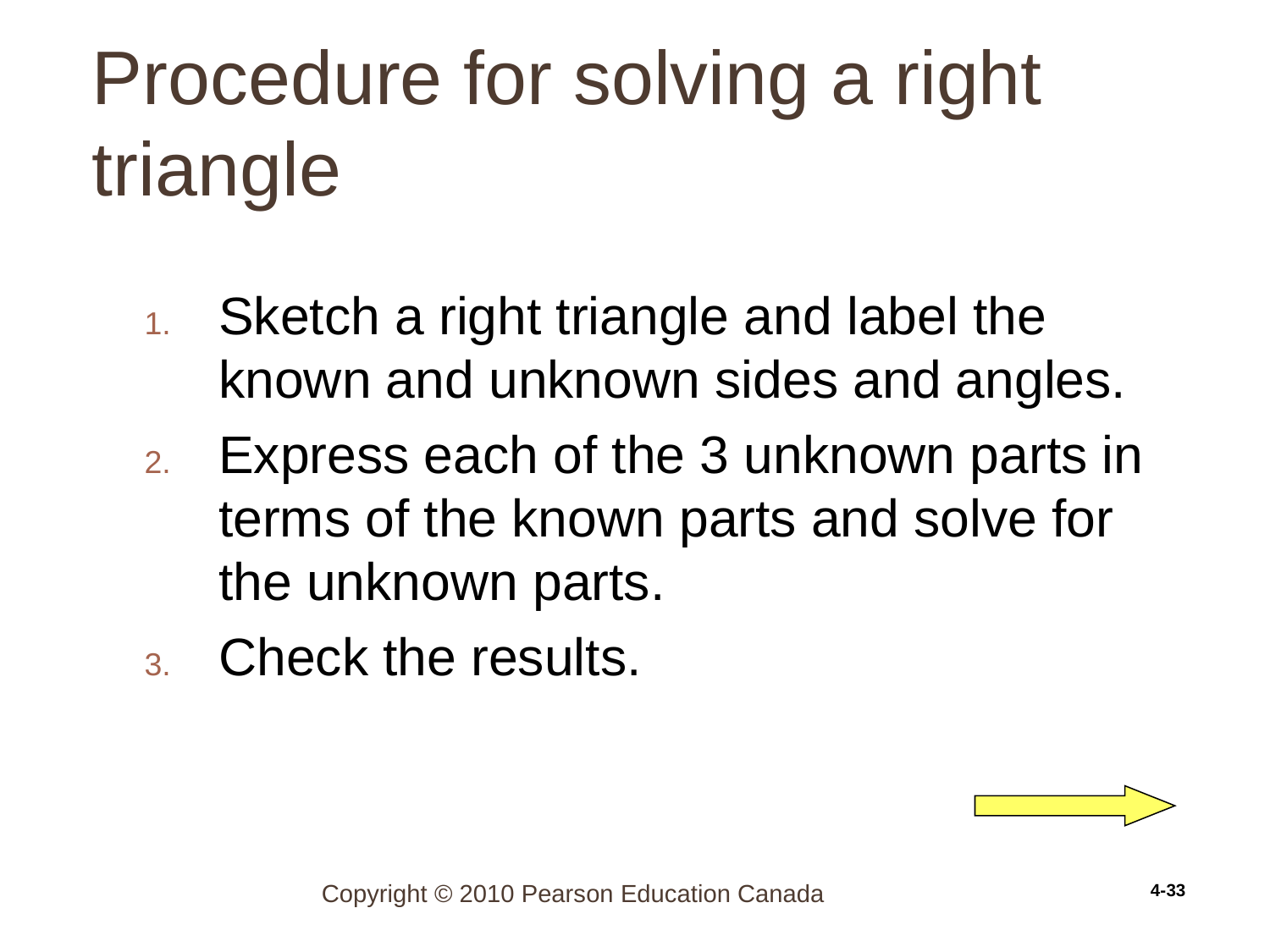

# Procedure for solving a right triangle
4-33
Sketch a right triangle and label the known and unknown sides and angles.
Express each of the 3 unknown parts in terms of the known parts and solve for the unknown parts.
Check the results.

Copyright © 2010 Pearson Education Canada
4-33